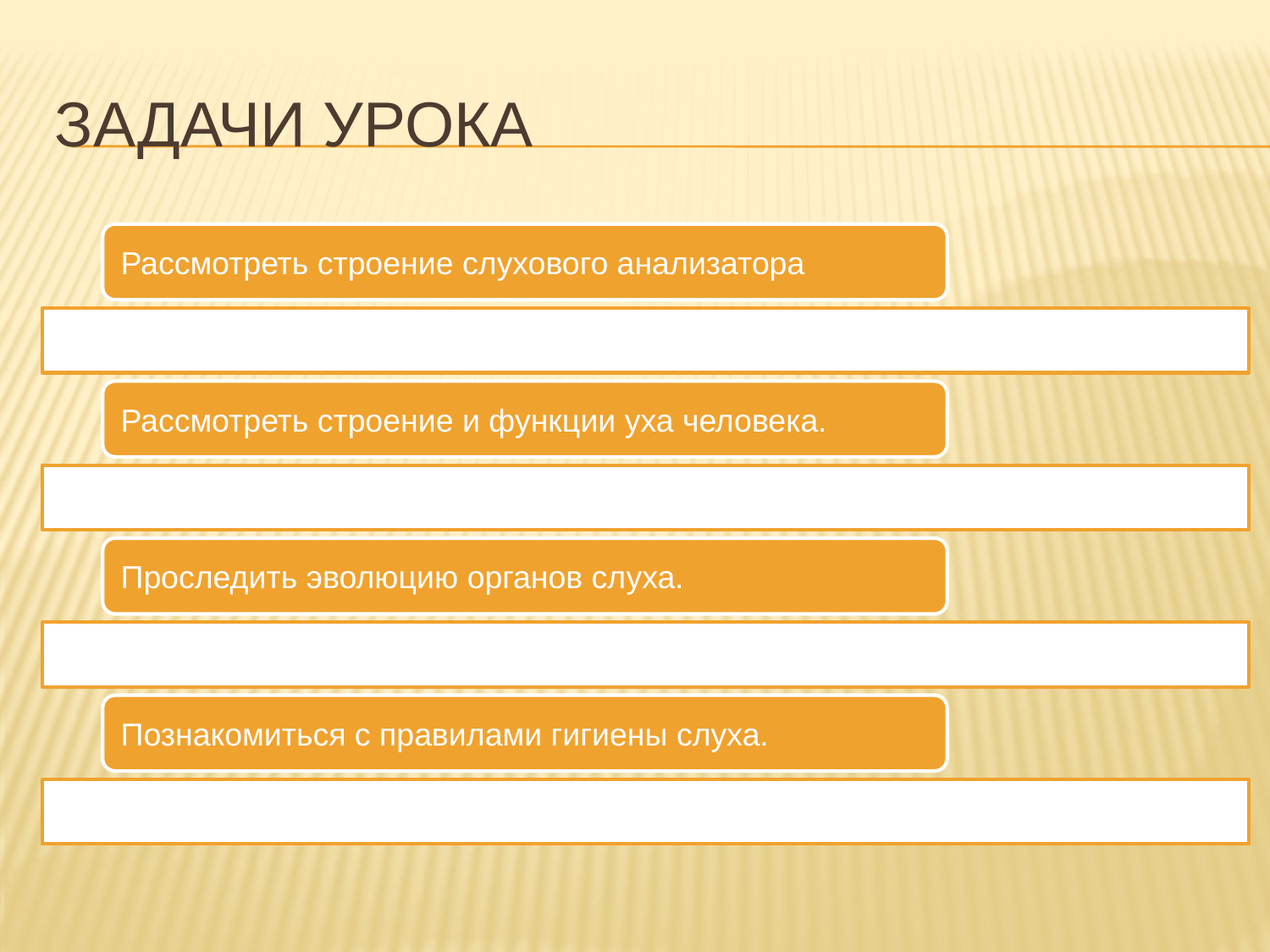

# Задачи урока
Рассмотреть строение слухового анализатора
Рассмотреть строение и функции уха человека.
Познакомиться с правилами гигиены слуха.
Проследить эволюцию органов слуха.